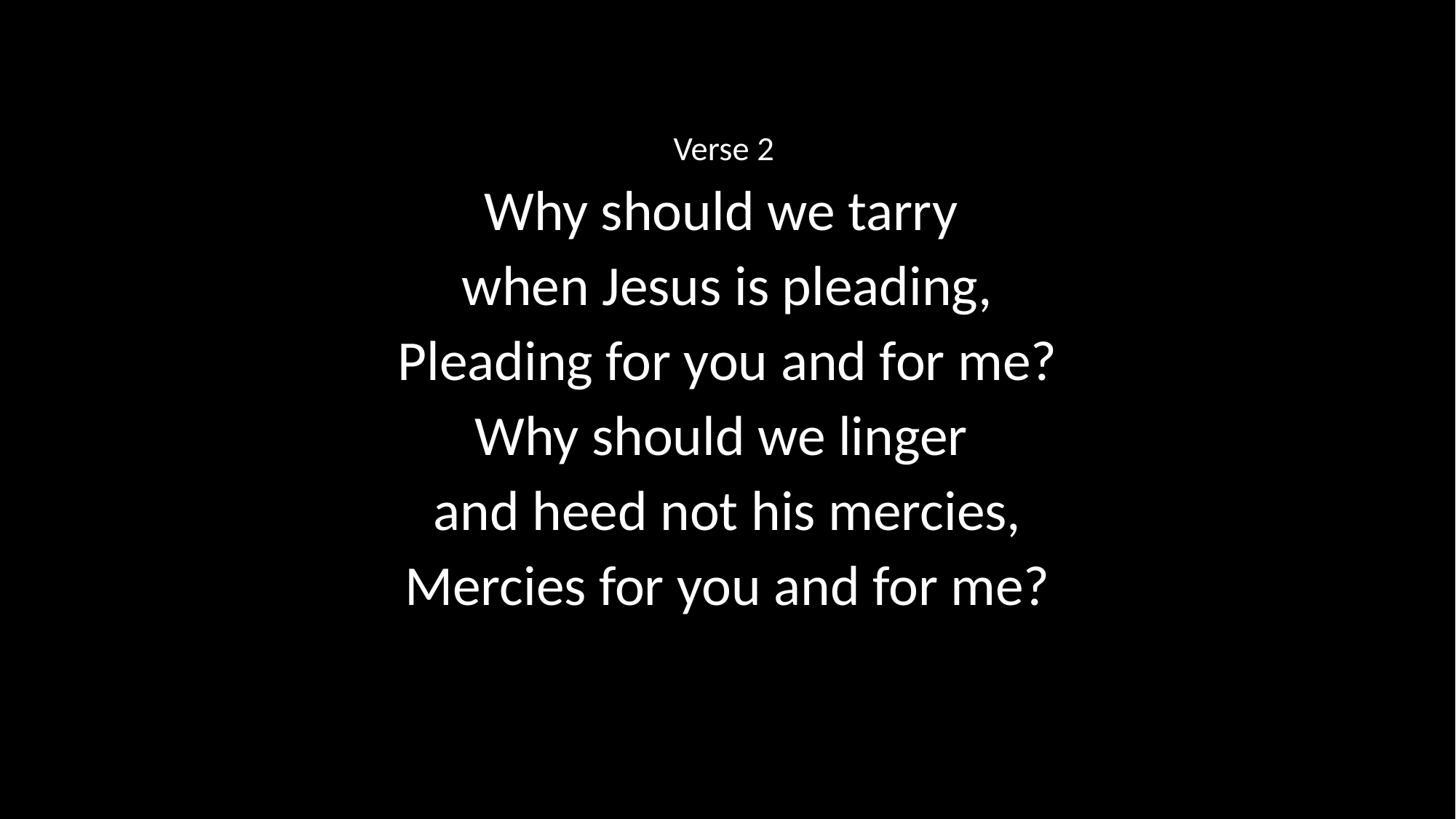

Verse 2
Why should we tarry
when Jesus is pleading,
Pleading for you and for me?
Why should we linger
and heed not his mercies,
Mercies for you and for me?